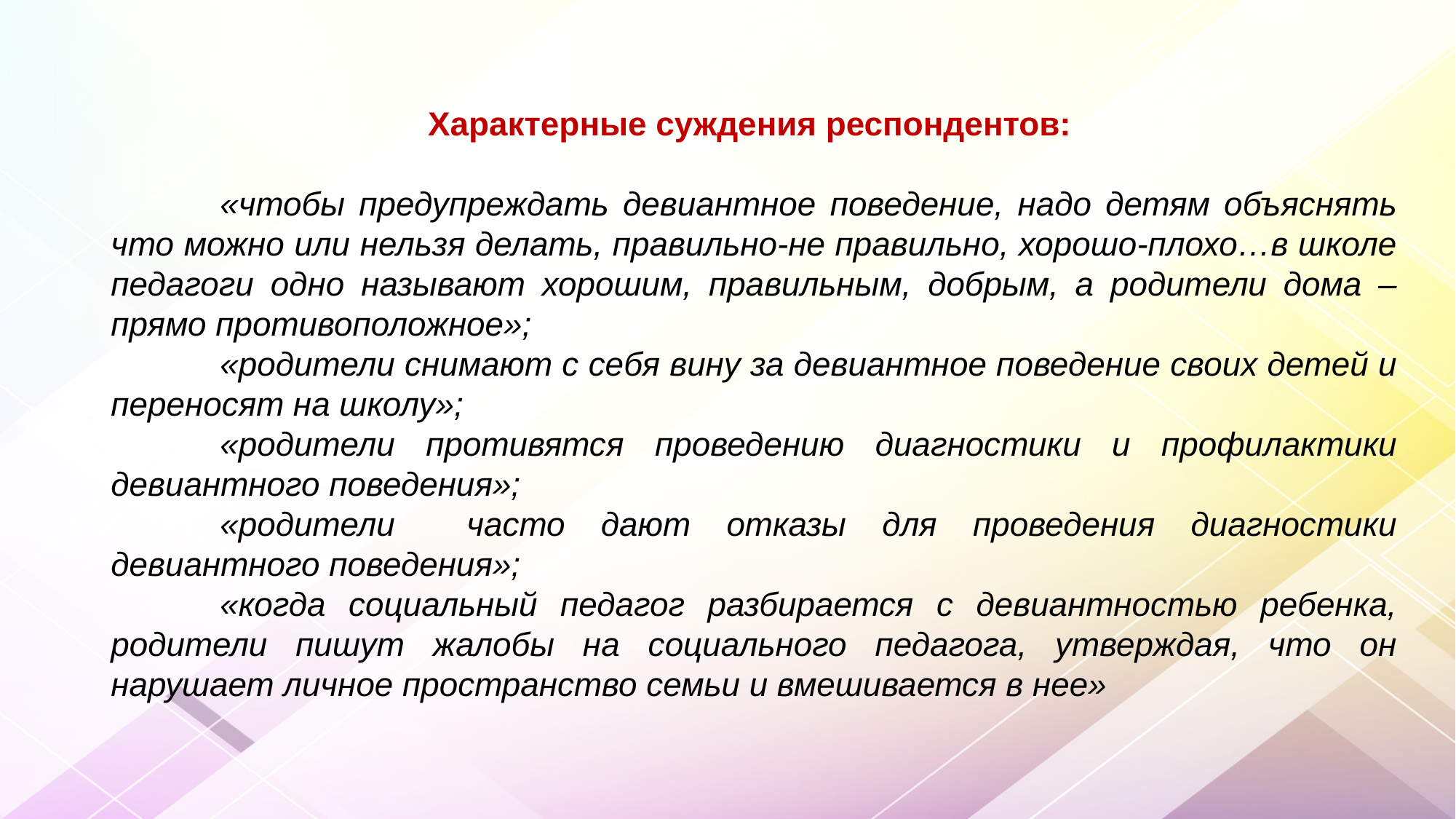

Характерные суждения респондентов:

	«чтобы предупреждать девиантное поведение, надо детям объяснять что можно или нельзя делать, правильно-не правильно, хорошо-плохо…в школе педагоги одно называют хорошим, правильным, добрым, а родители дома – прямо противоположное»;
	«родители снимают с себя вину за девиантное поведение своих детей и переносят на школу»;
	«родители противятся проведению диагностики и профилактики девиантного поведения»;
	«родители  часто дают отказы для проведения диагностики девиантного поведения»;
	«когда социальный педагог разбирается с девиантностью ребенка, родители пишут жалобы на социального педагога, утверждая, что он нарушает личное пространство семьи и вмешивается в нее»